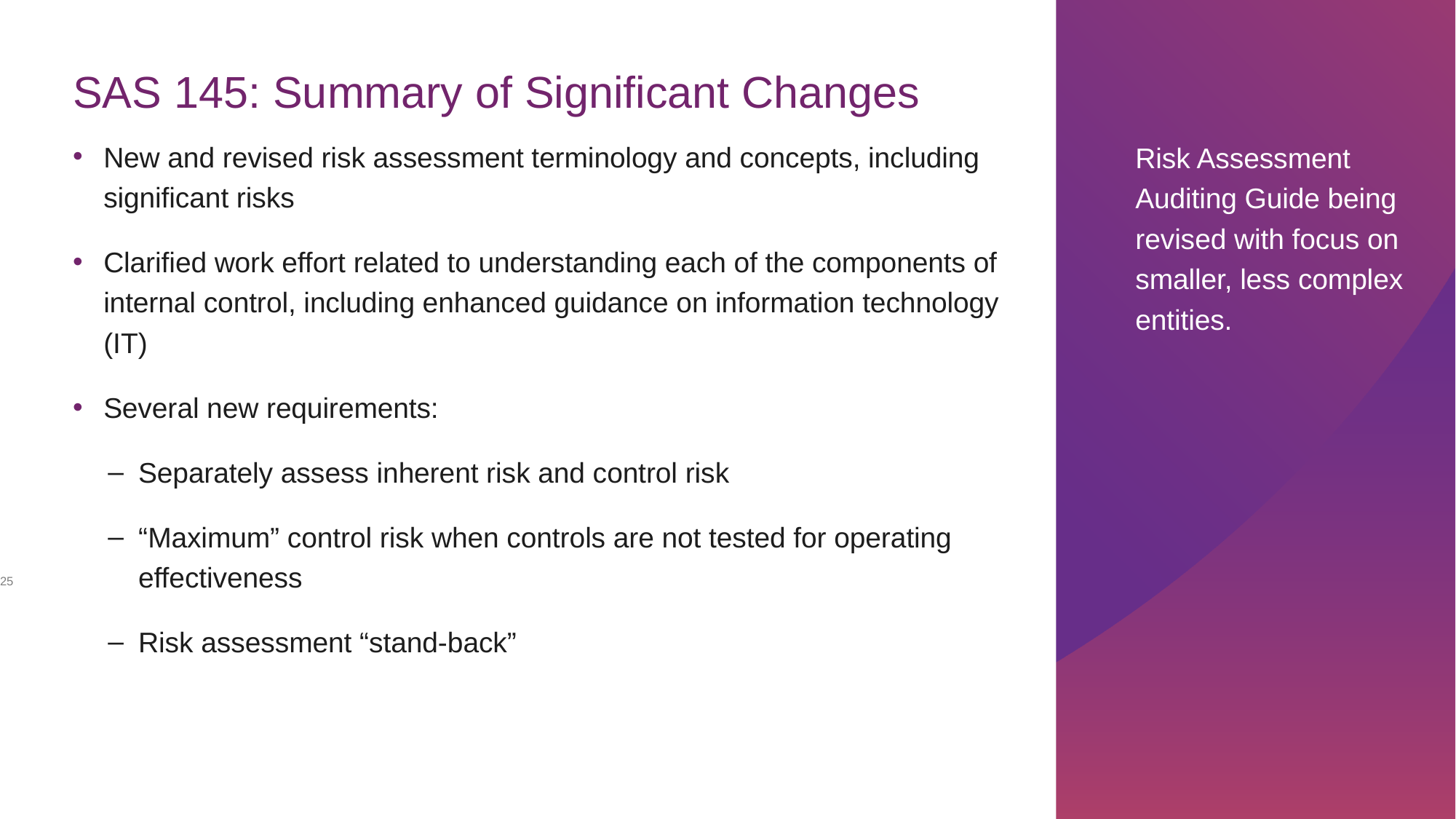

# SAS 145: Summary of Significant Changes
New and revised risk assessment terminology and concepts, including significant risks
Clarified work effort related to understanding each of the components of internal control, including enhanced guidance on information technology (IT)
Several new requirements:
Separately assess inherent risk and control risk
“Maximum” control risk when controls are not tested for operating effectiveness
Risk assessment “stand-back”
Risk Assessment Auditing Guide being revised with focus on smaller, less complex entities.

25